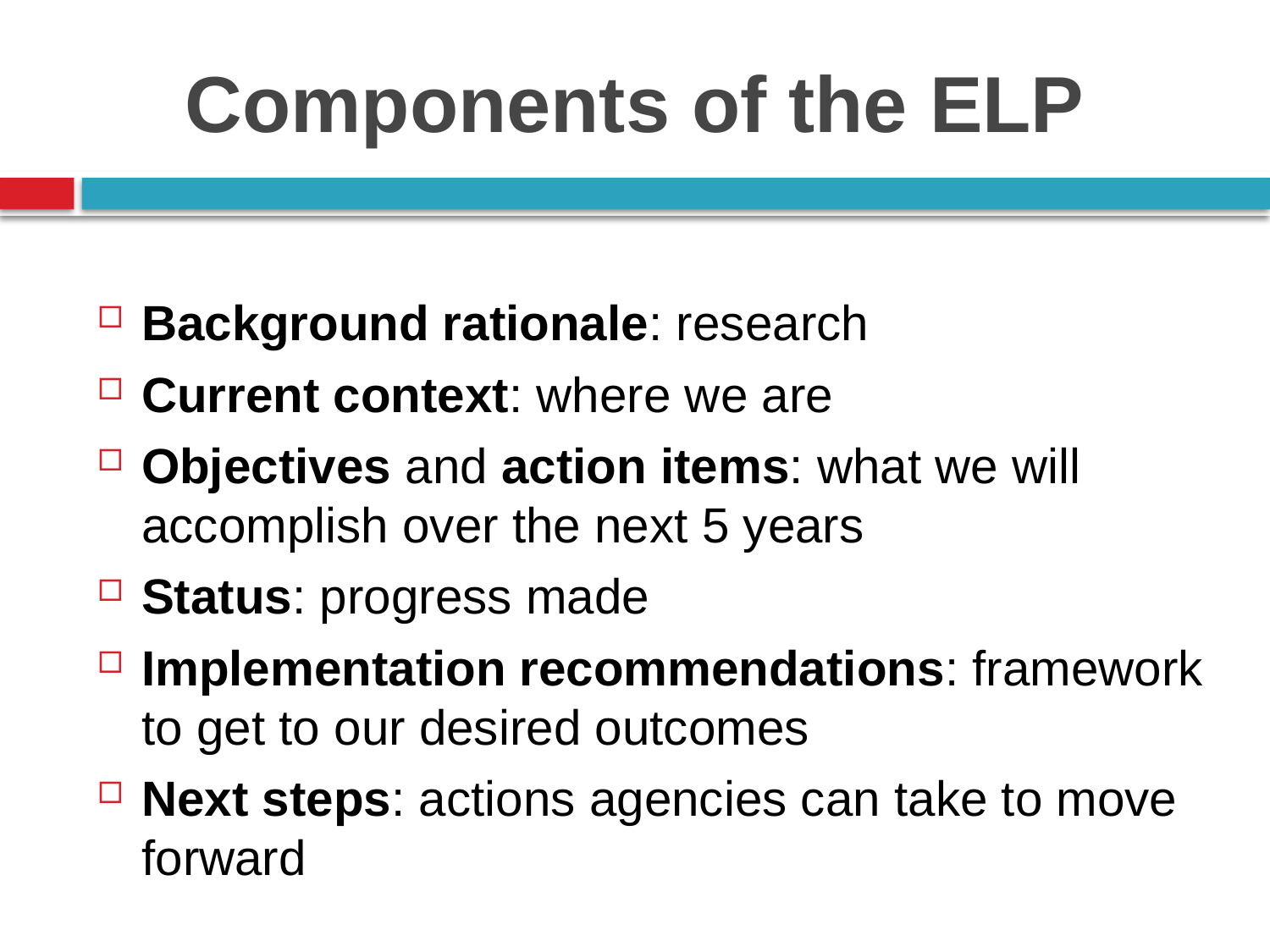

# Components of the ELP

Background rationale: research
Current context: where we are
Objectives and action items: what we will accomplish over the next 5 years
Status: progress made
Implementation recommendations: framework to get to our desired outcomes
Next steps: actions agencies can take to move forward